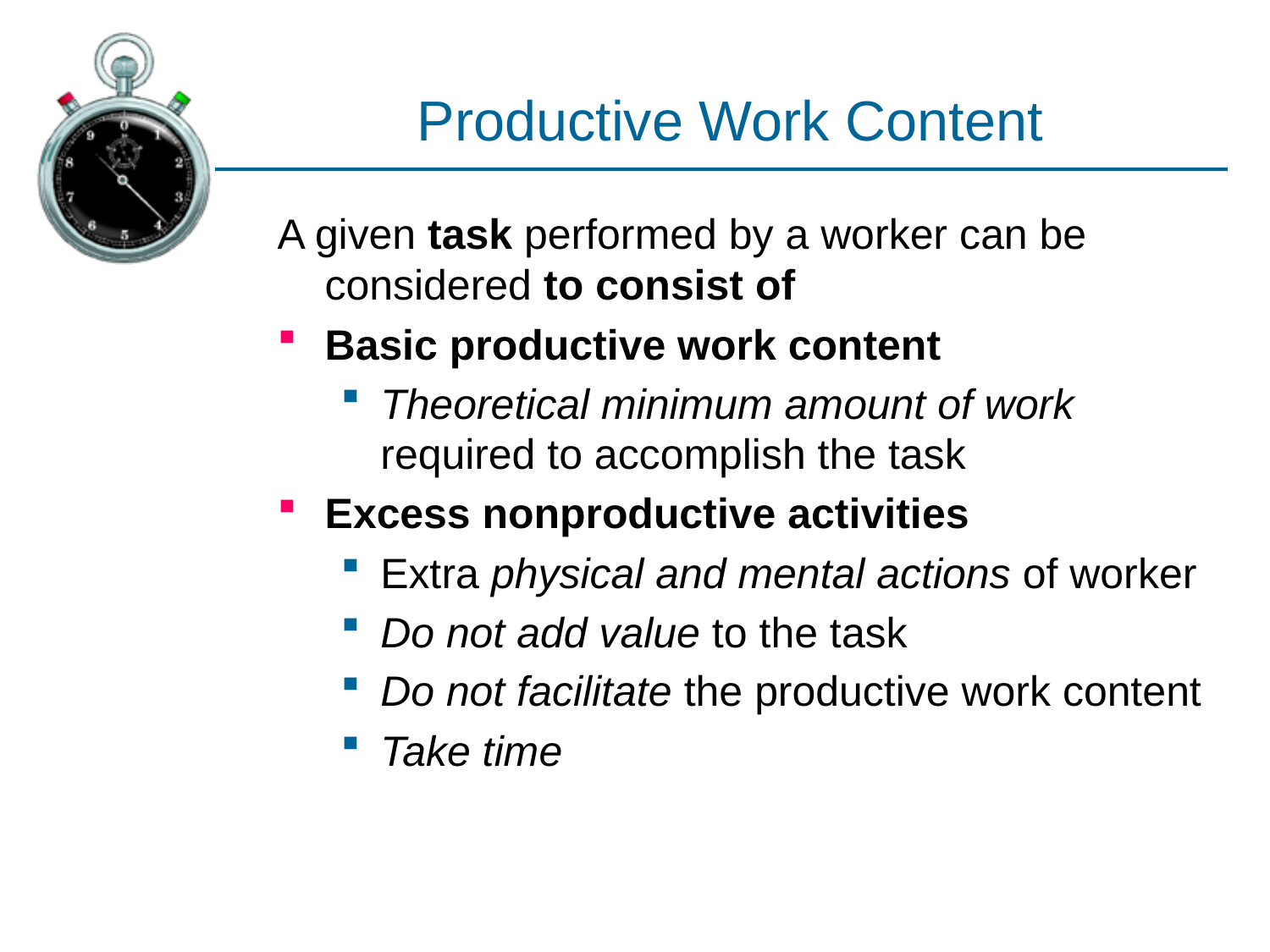

# Productive Work Content
A given task performed by a worker can be considered to consist of
Basic productive work content
Theoretical minimum amount of work required to accomplish the task
Excess nonproductive activities
Extra physical and mental actions of worker
Do not add value to the task
Do not facilitate the productive work content
Take time